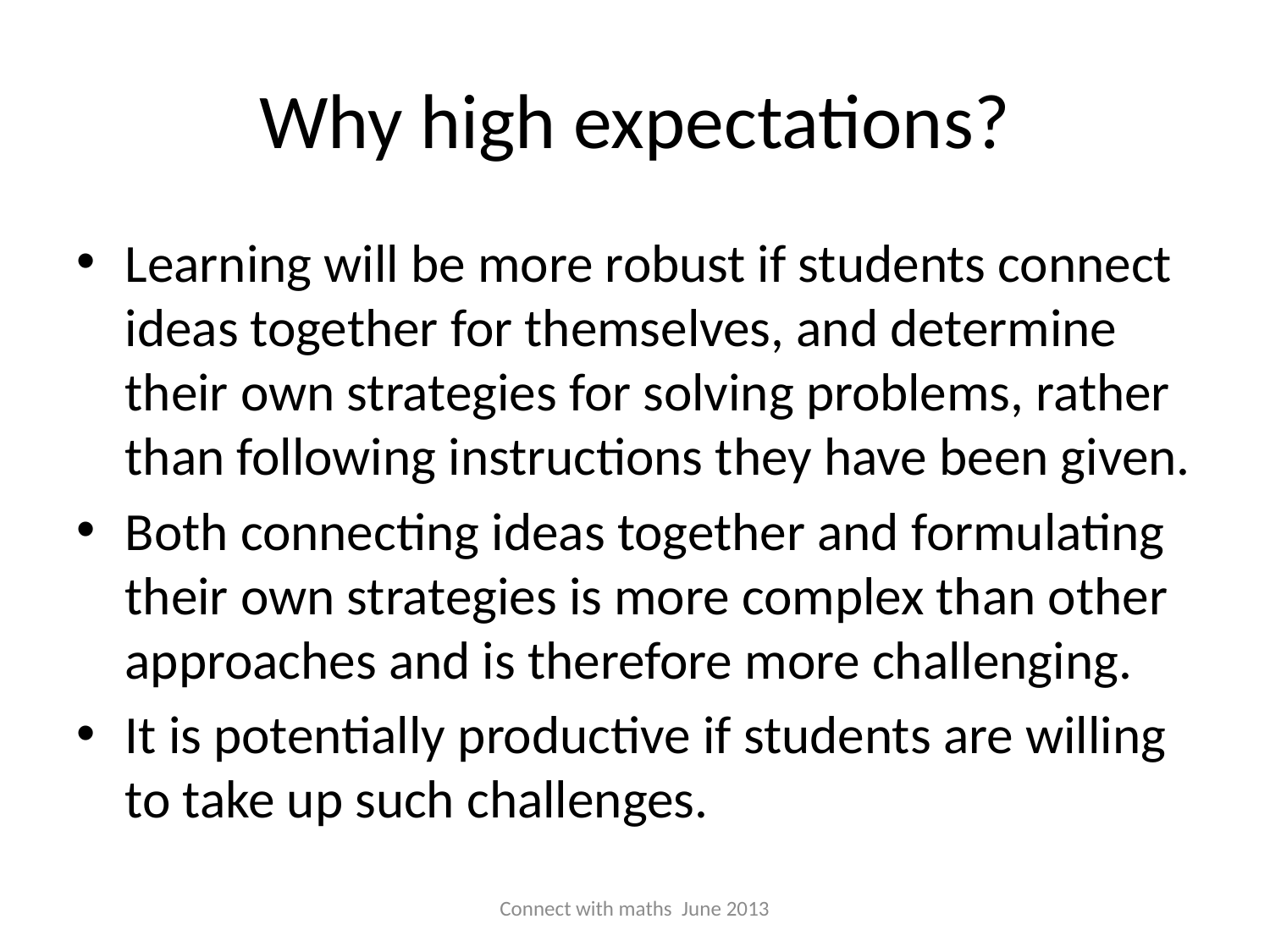

# Why high expectations?
Learning will be more robust if students connect ideas together for themselves, and determine their own strategies for solving problems, rather than following instructions they have been given.
Both connecting ideas together and formulating their own strategies is more complex than other approaches and is therefore more challenging.
It is potentially productive if students are willing to take up such challenges.

Connect with maths  June 2013